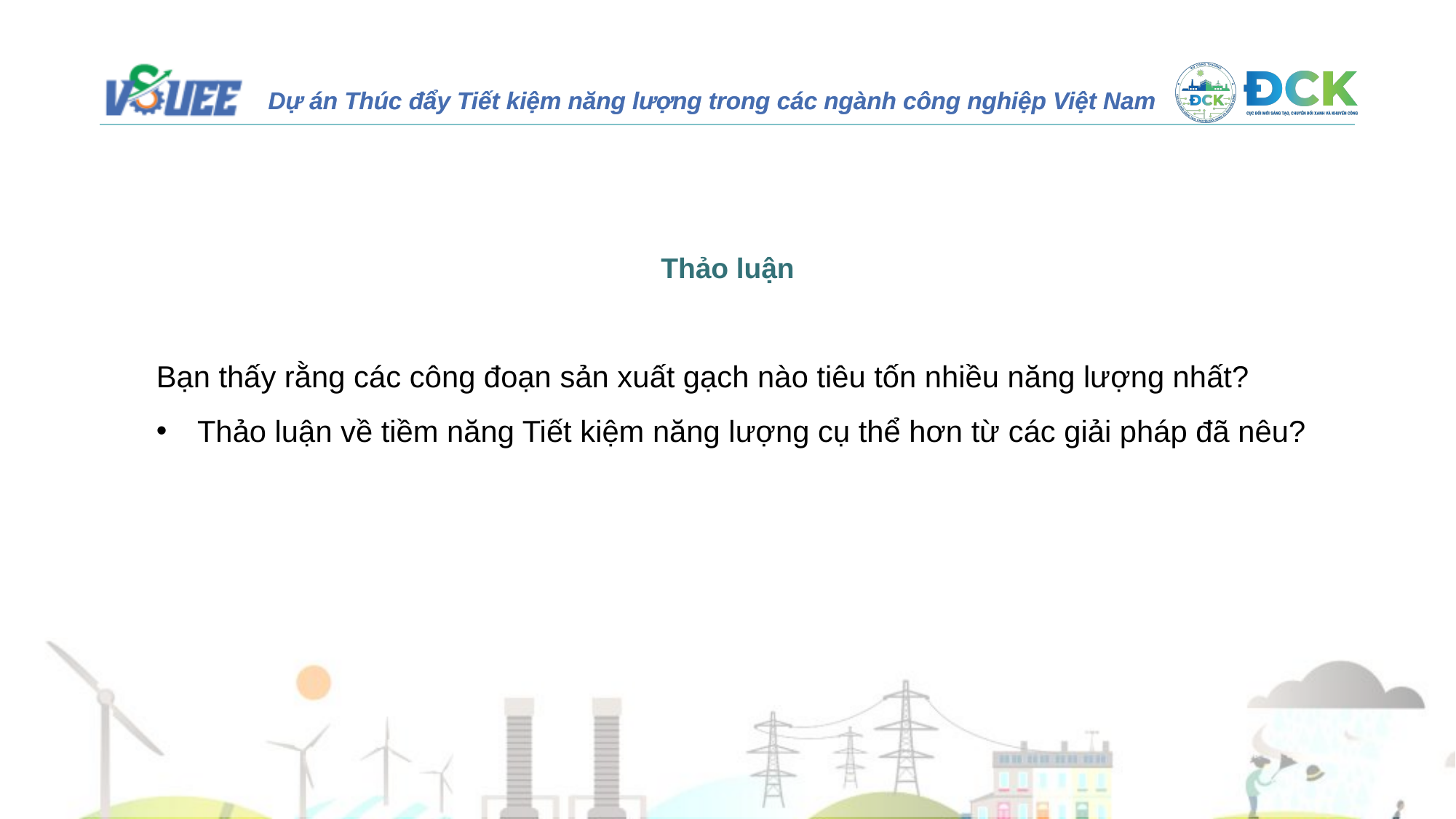

Thảo luận
Bạn thấy rằng các công đoạn sản xuất gạch nào tiêu tốn nhiều năng lượng nhất?
Thảo luận về tiềm năng Tiết kiệm năng lượng cụ thể hơn từ các giải pháp đã nêu?